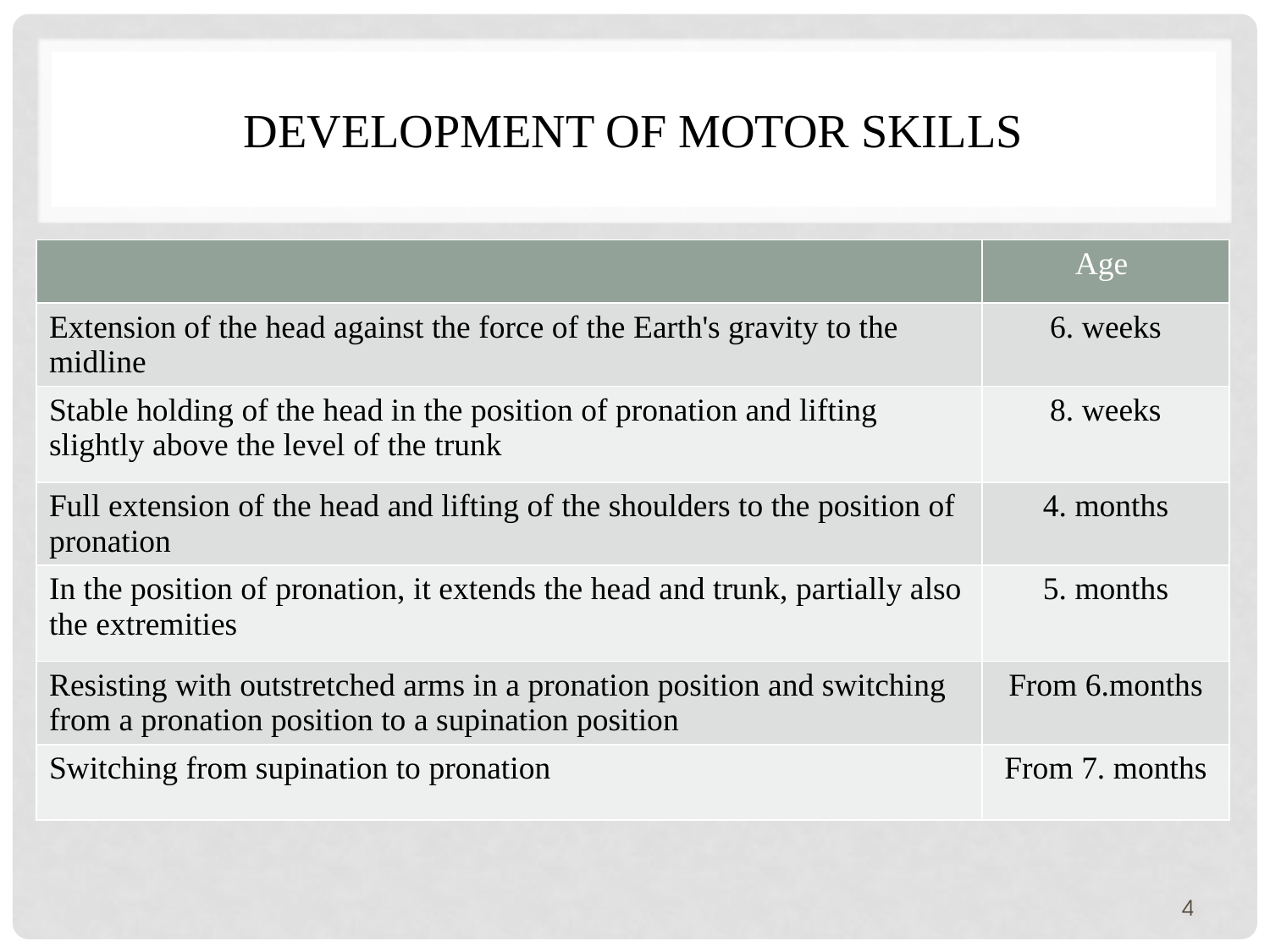

# Development of motor skills
|  | Age |
| --- | --- |
| Extension of the head against the force of the Earth's gravity to the midline | 6. weeks |
| Stable holding of the head in the position of pronation and lifting slightly above the level of the trunk | 8. weeks |
| Full extension of the head and lifting of the shoulders to the position of pronation | 4. months |
| In the position of pronation, it extends the head and trunk, partially also the extremities | 5. months |
| Resisting with outstretched arms in a pronation position and switching from a pronation position to a supination position | From 6.months |
| Switching from supination to pronation | From 7. months |
4